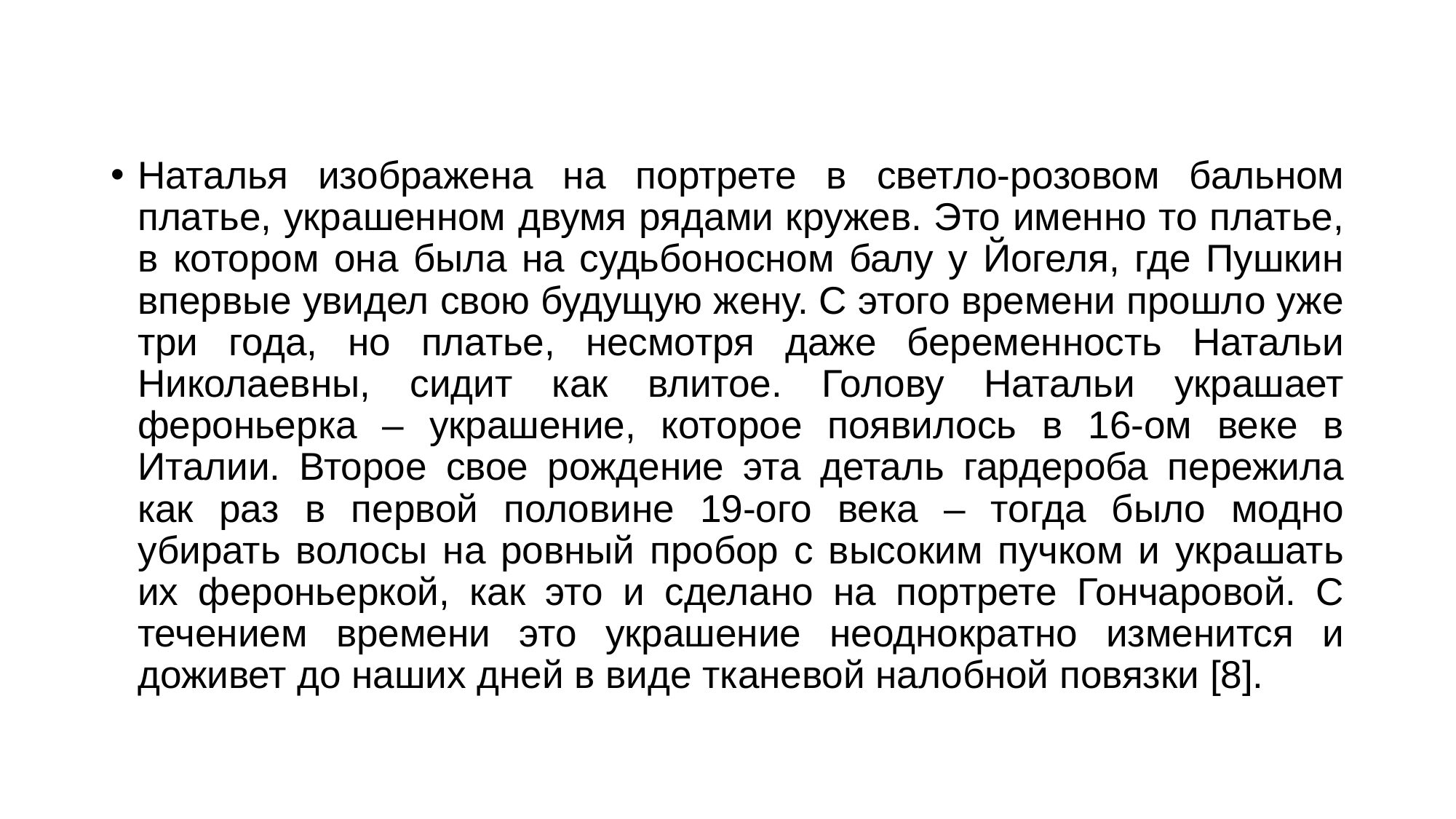

Наталья изображена на портрете в светло-розовом бальном платье, украшенном двумя рядами кружев. Это именно то платье, в котором она была на судьбоносном балу у Йогеля, где Пушкин впервые увидел свою будущую жену. С этого времени прошло уже три года, но платье, несмотря даже беременность Натальи Николаевны, сидит как влитое. Голову Натальи украшает фероньерка – украшение, которое появилось в 16-ом веке в Италии. Второе свое рождение эта деталь гардероба пережила как раз в первой половине 19-ого века – тогда было модно убирать волосы на ровный пробор с высоким пучком и украшать их фероньеркой, как это и сделано на портрете Гончаровой. С течением времени это украшение неоднократно изменится и доживет до наших дней в виде тканевой налобной повязки [8].